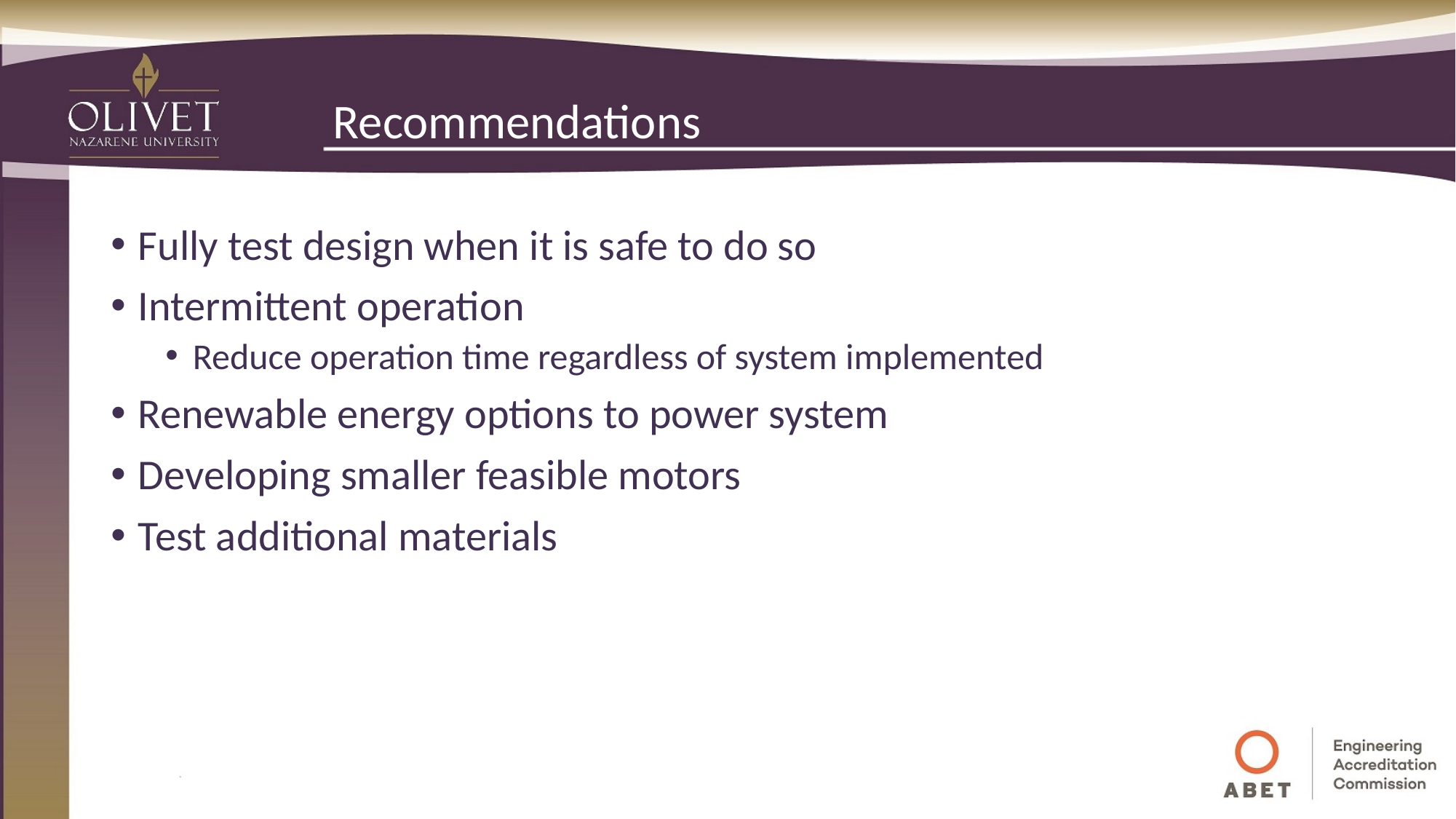

# Recommendations
Fully test design when it is safe to do so
Intermittent operation
Reduce operation time regardless of system implemented
Renewable energy options to power system
Developing smaller feasible motors
Test additional materials